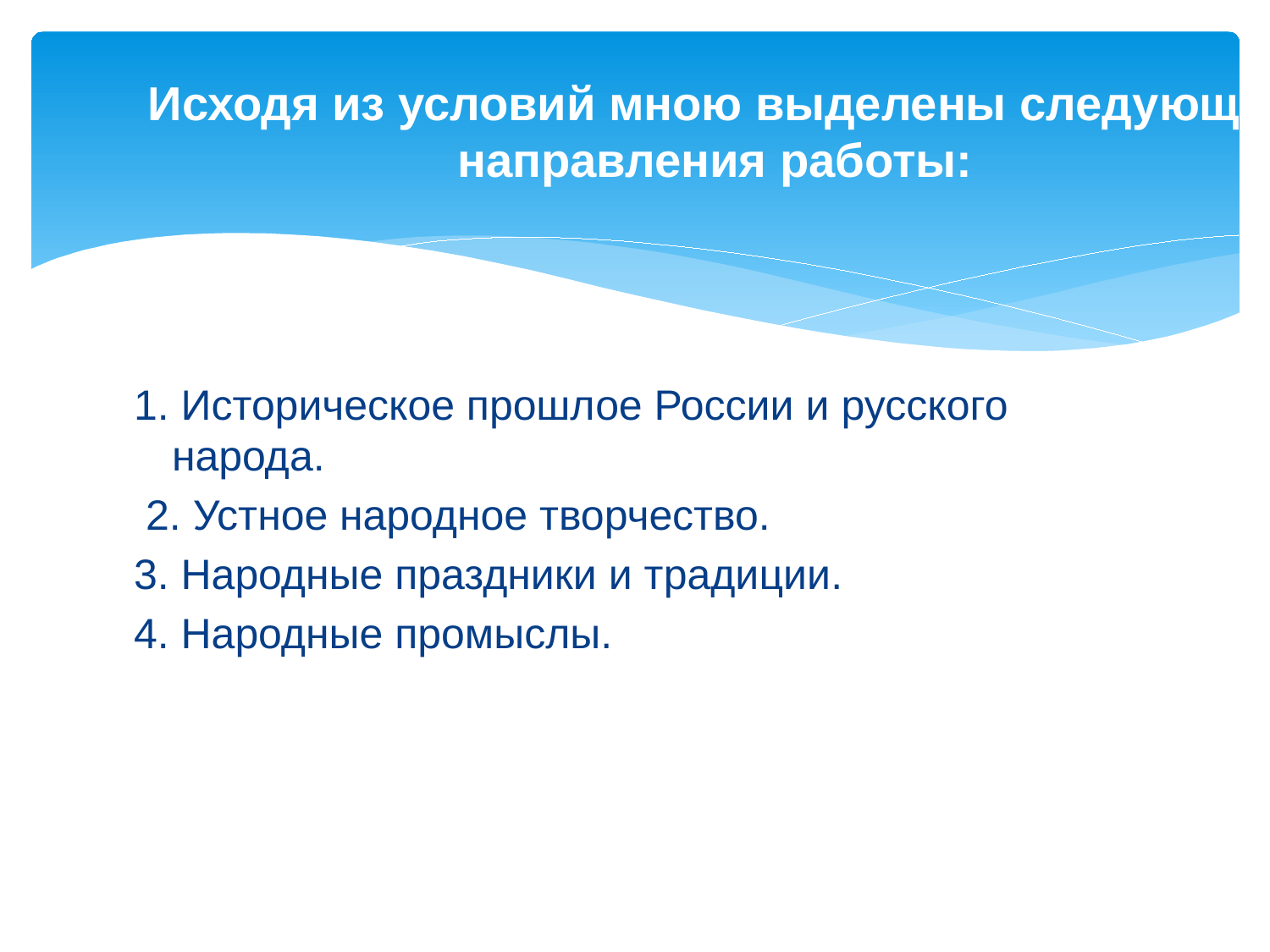

# Исходя из условий мною выделены следующие направления работы:
1. Историческое прошлое России и русского народа.
 2. Устное народное творчество.
3. Народные праздники и традиции.
4. Народные промыслы.